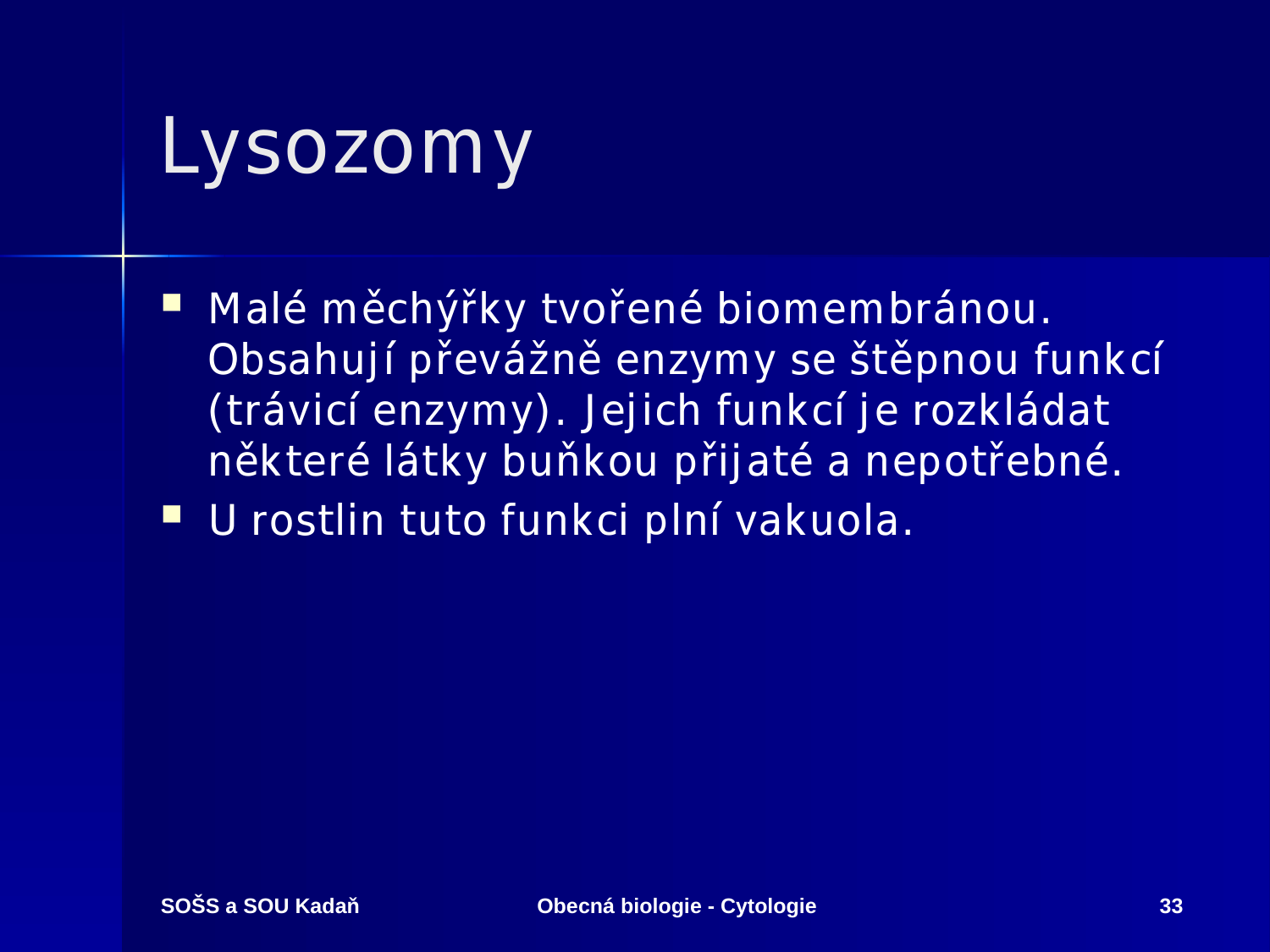

# Lysozomy
Malé měchýřky tvořené biomembránou. Obsahují převážně enzymy se štěpnou funkcí (trávicí enzymy). Jejich funkcí je rozkládat některé látky buňkou přijaté a nepotřebné.
U rostlin tuto funkci plní vakuola.
SOŠS a SOU Kadaň
Obecná biologie - Cytologie
33